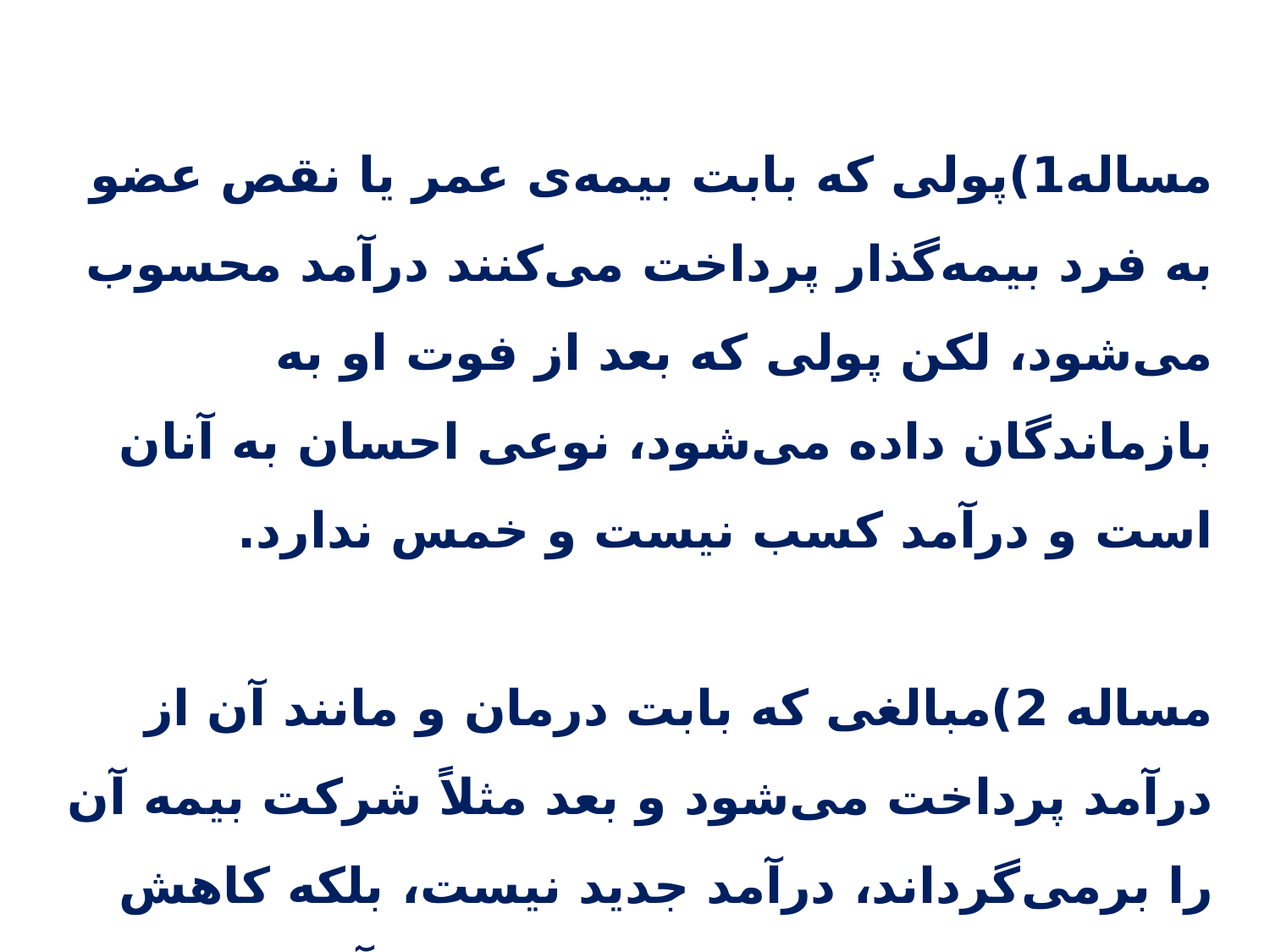

مساله1)پولی که بابت بیمه‌ی عمر یا نقص عضو به فرد بیمه‌گذار پرداخت می‌کنند درآمد محسوب می‌شود، لکن پولی که بعد از فوت او به بازماندگان داده می‌شود، نوعی احسان به آنان است و درآمد کسب نیست و خمس ندارد.

مساله 2)مبالغی که بابت درمان و مانند آن از درآمد پرداخت می‌شود و بعد مثلاً شرکت بیمه آن را برمی‌گرداند، درآمد جدید نیست، بلکه کاهش دادن هزینه است و احکام خمس در آن جاری است.